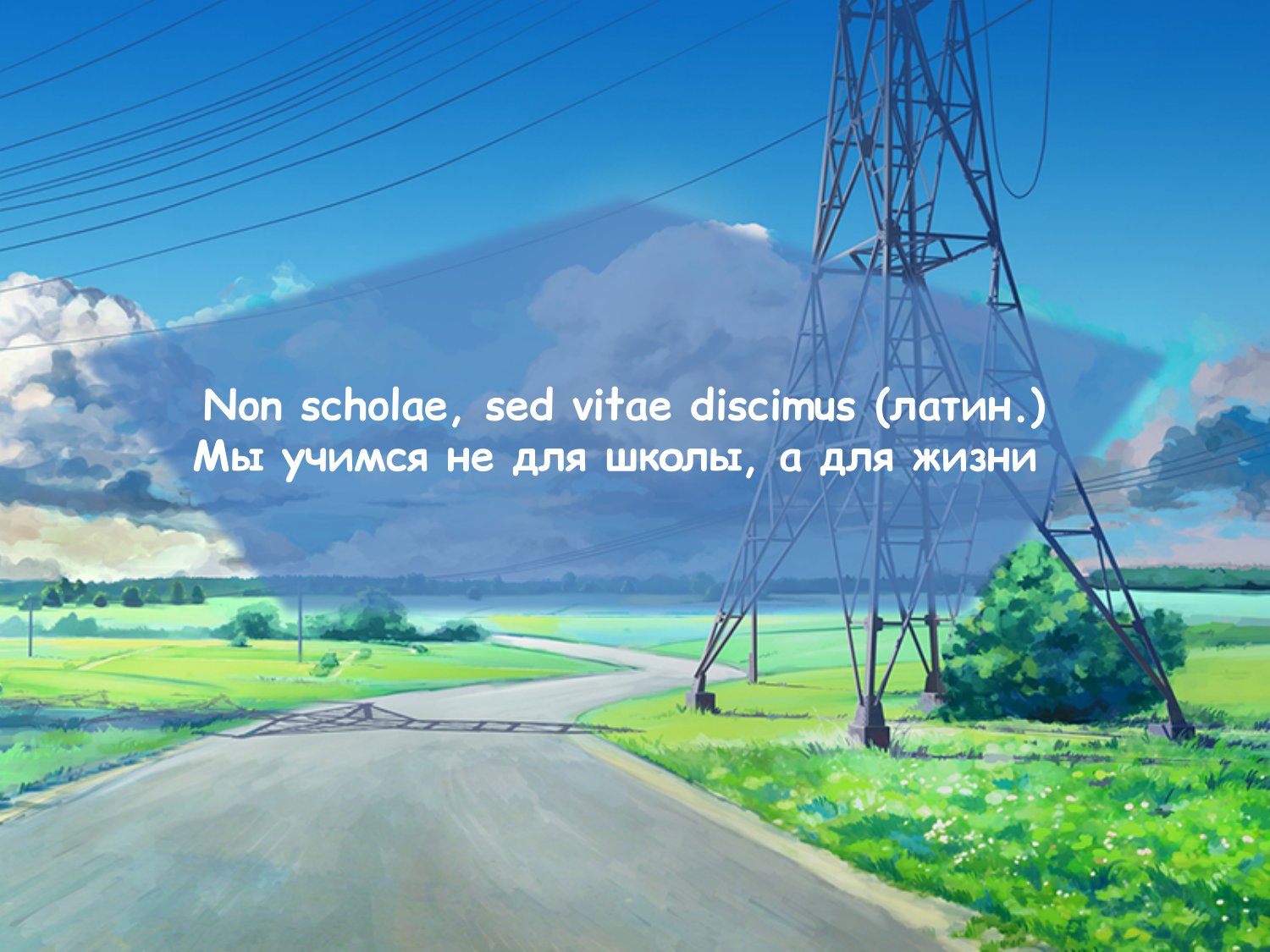

Non scholae, sed vitae discimus (латин.)
Мы учимся нe для школы, a для жизни